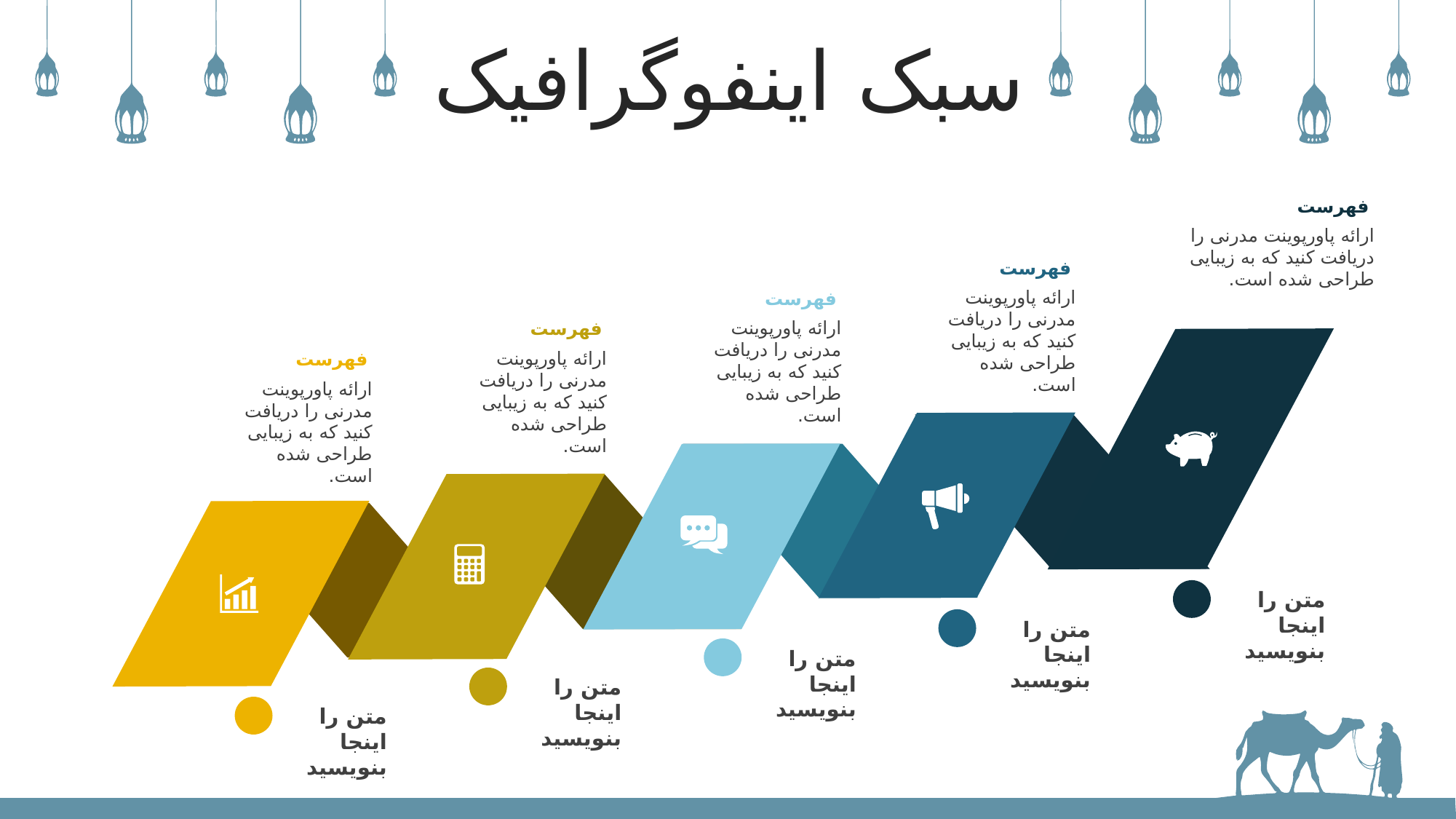

سبک اینفوگرافیک
فهرست
ارائه پاورپوینت مدرنی را دریافت کنید که به زیبایی طراحی شده است.
فهرست
ارائه پاورپوینت مدرنی را دریافت کنید که به زیبایی طراحی شده است.

فهرست
ارائه پاورپوینت مدرنی را دریافت کنید که به زیبایی طراحی شده است.
فهرست
ارائه پاورپوینت مدرنی را دریافت کنید که به زیبایی طراحی شده است.
فهرست
ارائه پاورپوینت مدرنی را دریافت کنید که به زیبایی طراحی شده است.

متن را اینجا بنویسید

متن را اینجا بنویسید

متن را اینجا بنویسید

متن را اینجا بنویسید

متن را اینجا بنویسید